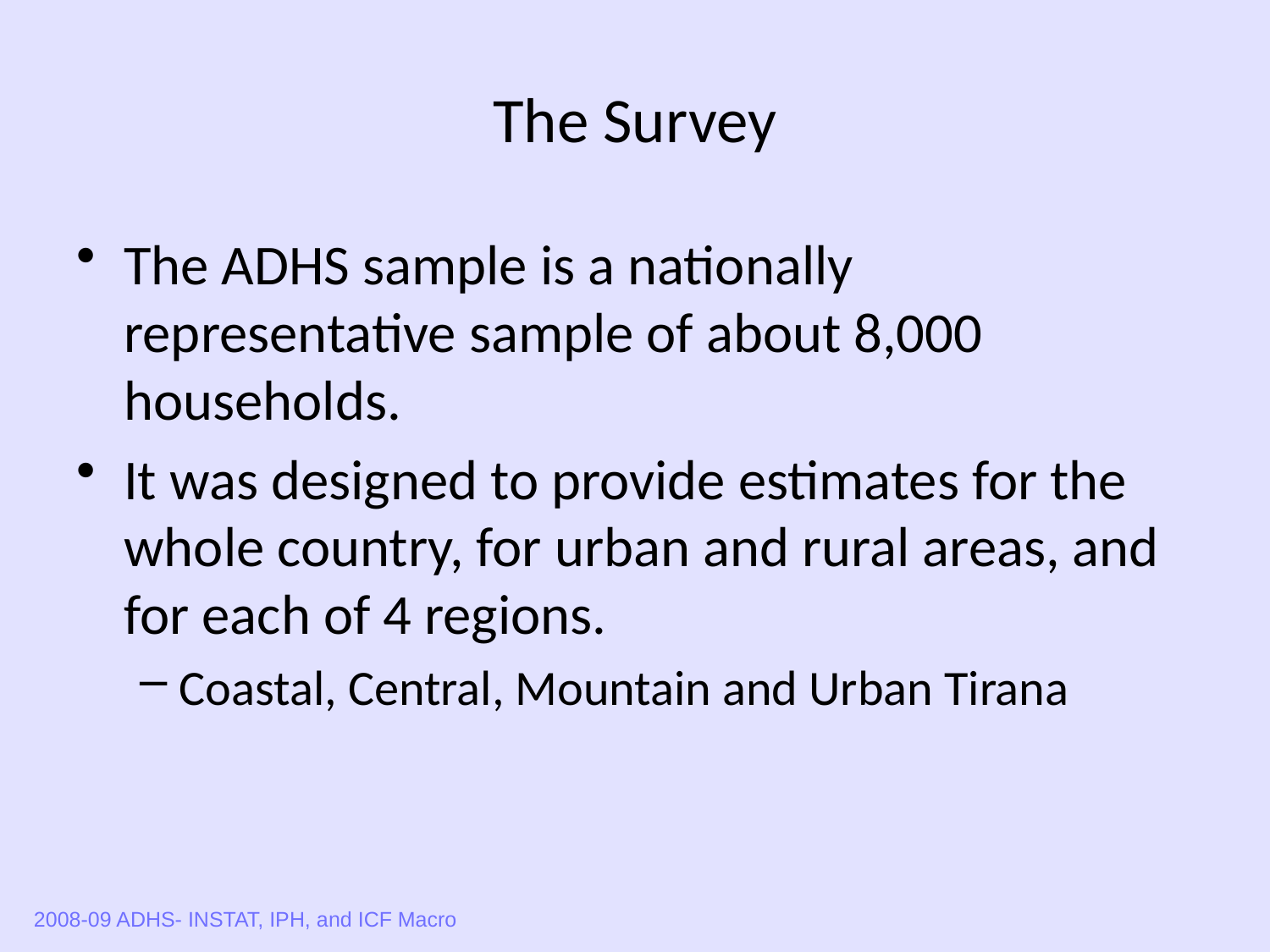

# The Survey
The ADHS sample is a nationally representative sample of about 8,000 households.
It was designed to provide estimates for the whole country, for urban and rural areas, and for each of 4 regions.
Coastal, Central, Mountain and Urban Tirana

2008-09 ADHS- INSTAT, IPH, and ICF Macro